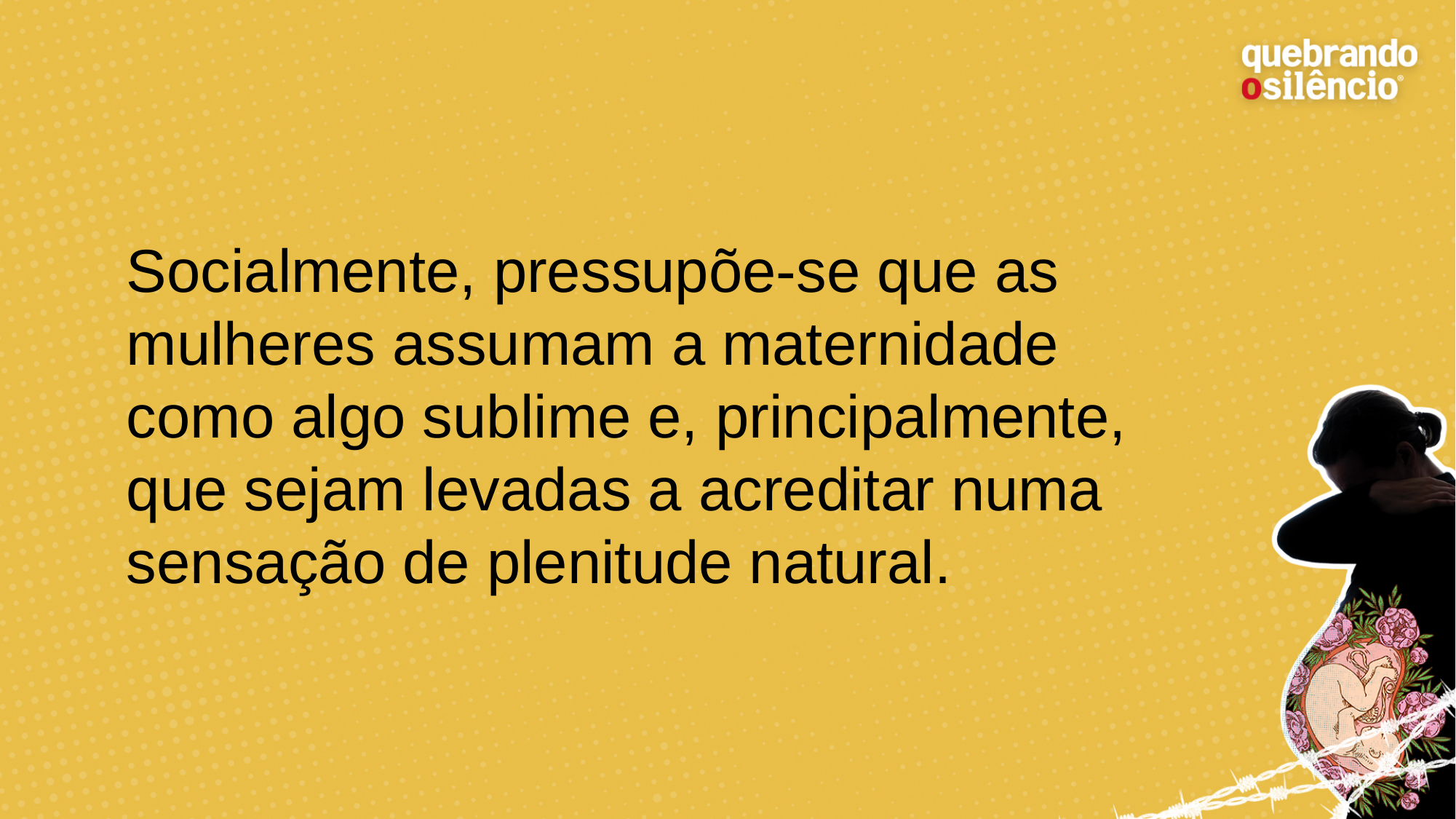

Socialmente, pressupõe-se que as mulheres assumam a maternidade como algo sublime e, principalmente, que sejam levadas a acreditar numa sensação de plenitude natural.